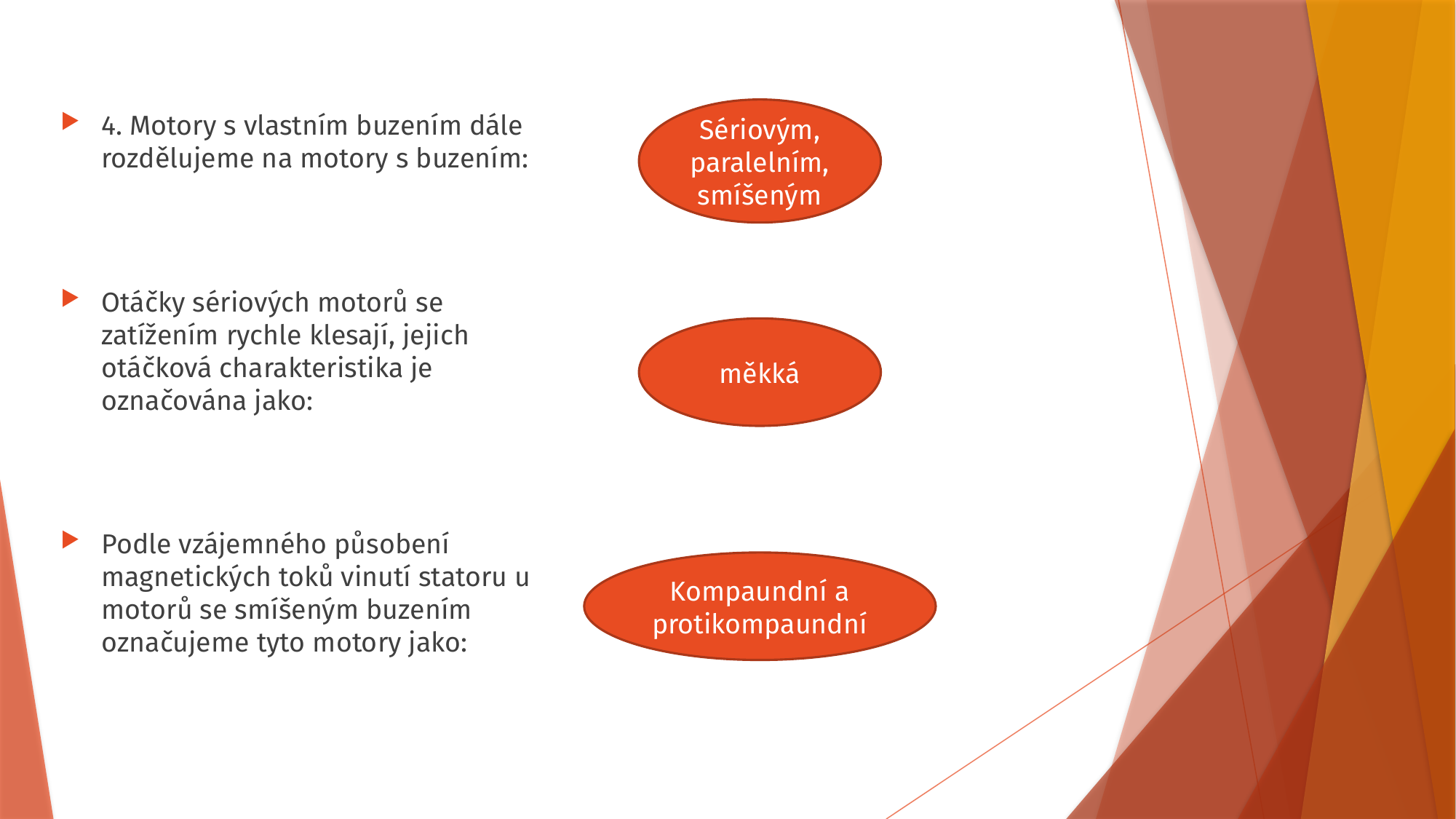

Sériovým, paralelním, smíšeným
4. Motory s vlastním buzením dále rozdělujeme na motory s buzením:

Otáčky sériových motorů se zatížením rychle klesají, jejich otáčková charakteristika je označována jako:

Podle vzájemného působení magnetických toků vinutí statoru u motorů se smíšeným buzením označujeme tyto motory jako:

měkká
Kompaundní a protikompaundní